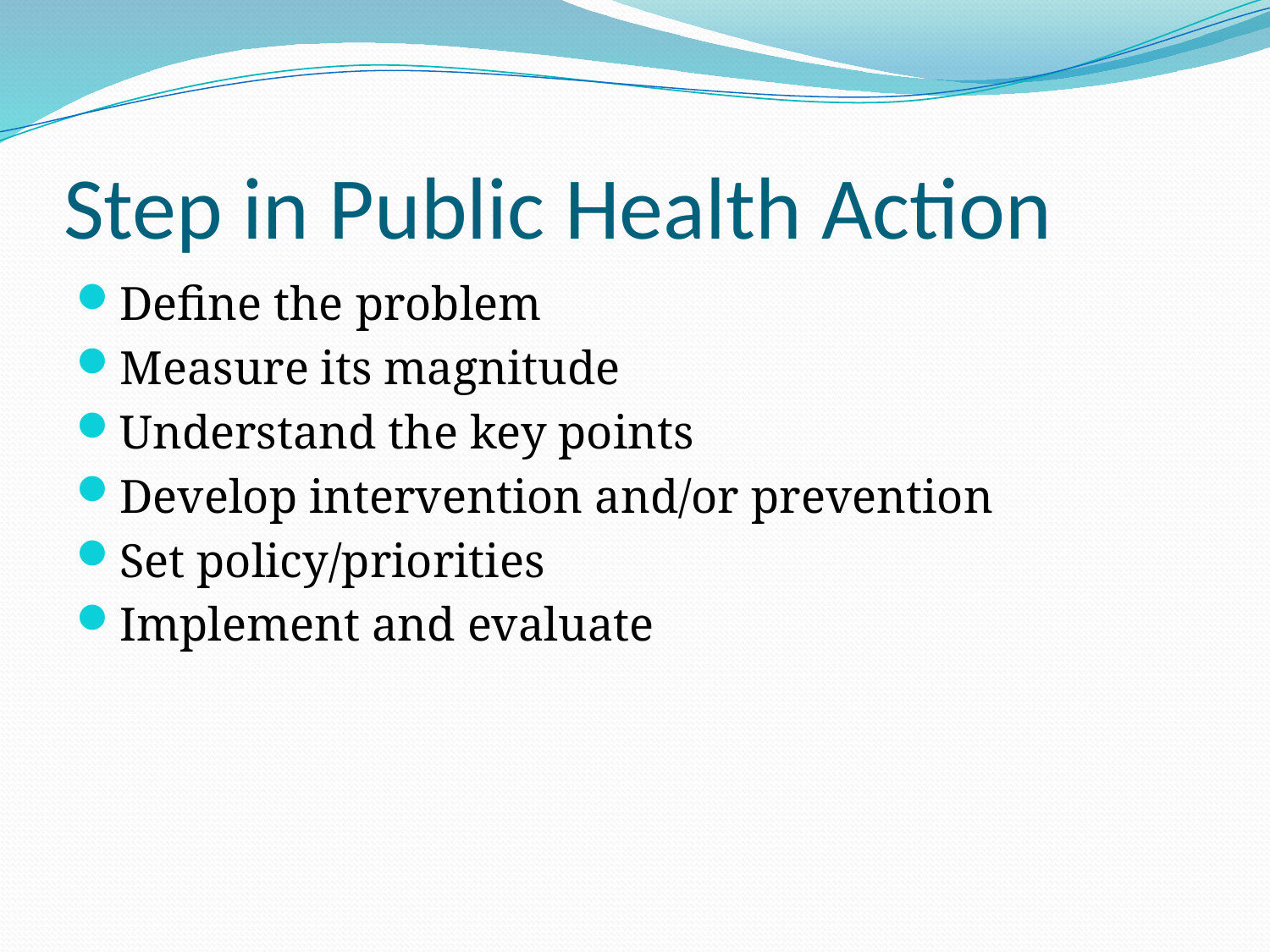

# Step in Public Health Action
Define the problem
Measure its magnitude
Understand the key points
Develop intervention and/or prevention
Set policy/priorities
Implement and evaluate